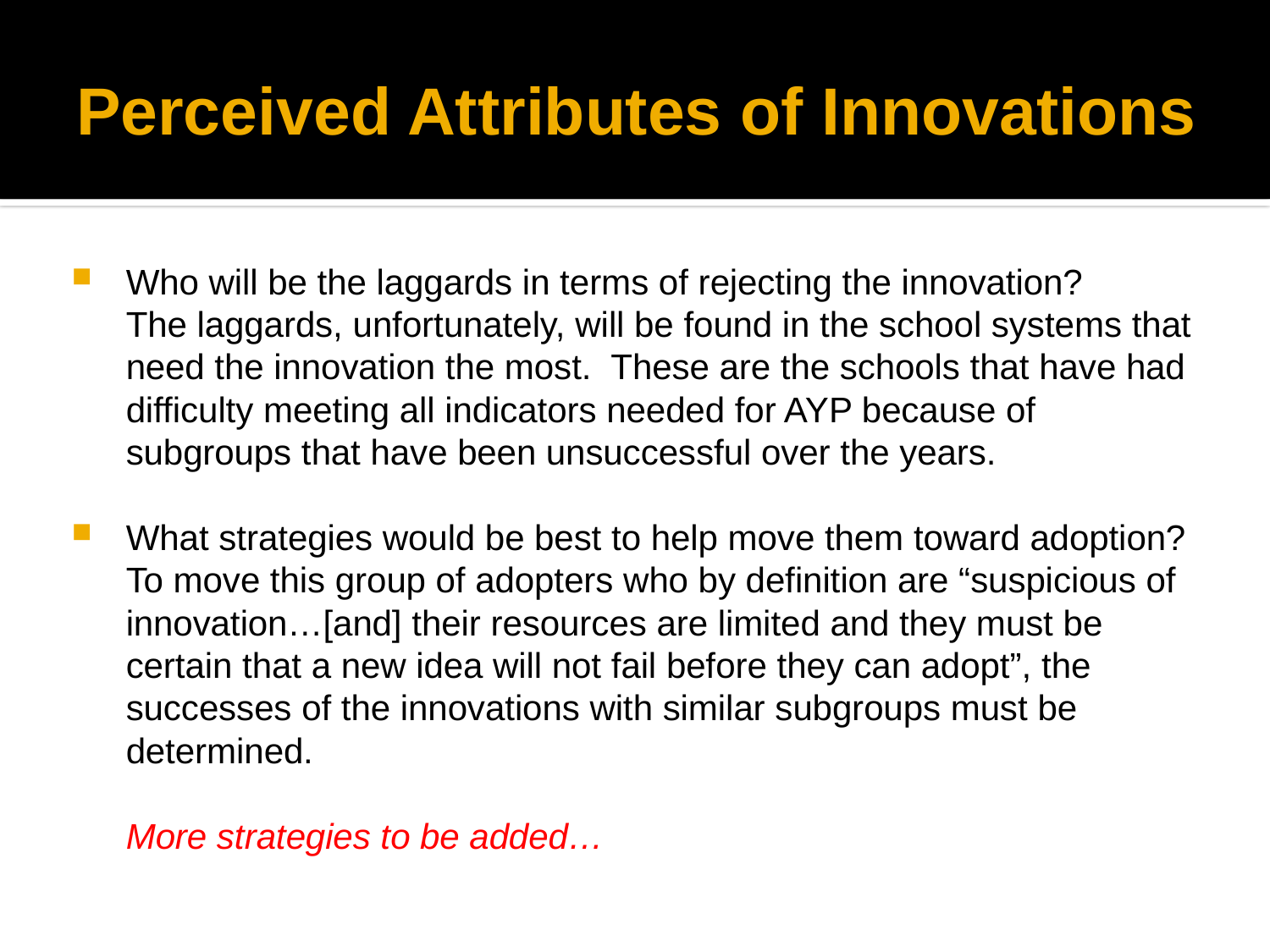

# Perceived Attributes of Innovations
Who will be the laggards in terms of rejecting the innovation?
The laggards, unfortunately, will be found in the school systems that need the innovation the most.  These are the schools that have had difficulty meeting all indicators needed for AYP because of subgroups that have been unsuccessful over the years.

What strategies would be best to help move them toward adoption?
To move this group of adopters who by definition are “suspicious of innovation…[and] their resources are limited and they must be certain that a new idea will not fail before they can adopt”, the successes of the innovations with similar subgroups must be determined.

More strategies to be added…